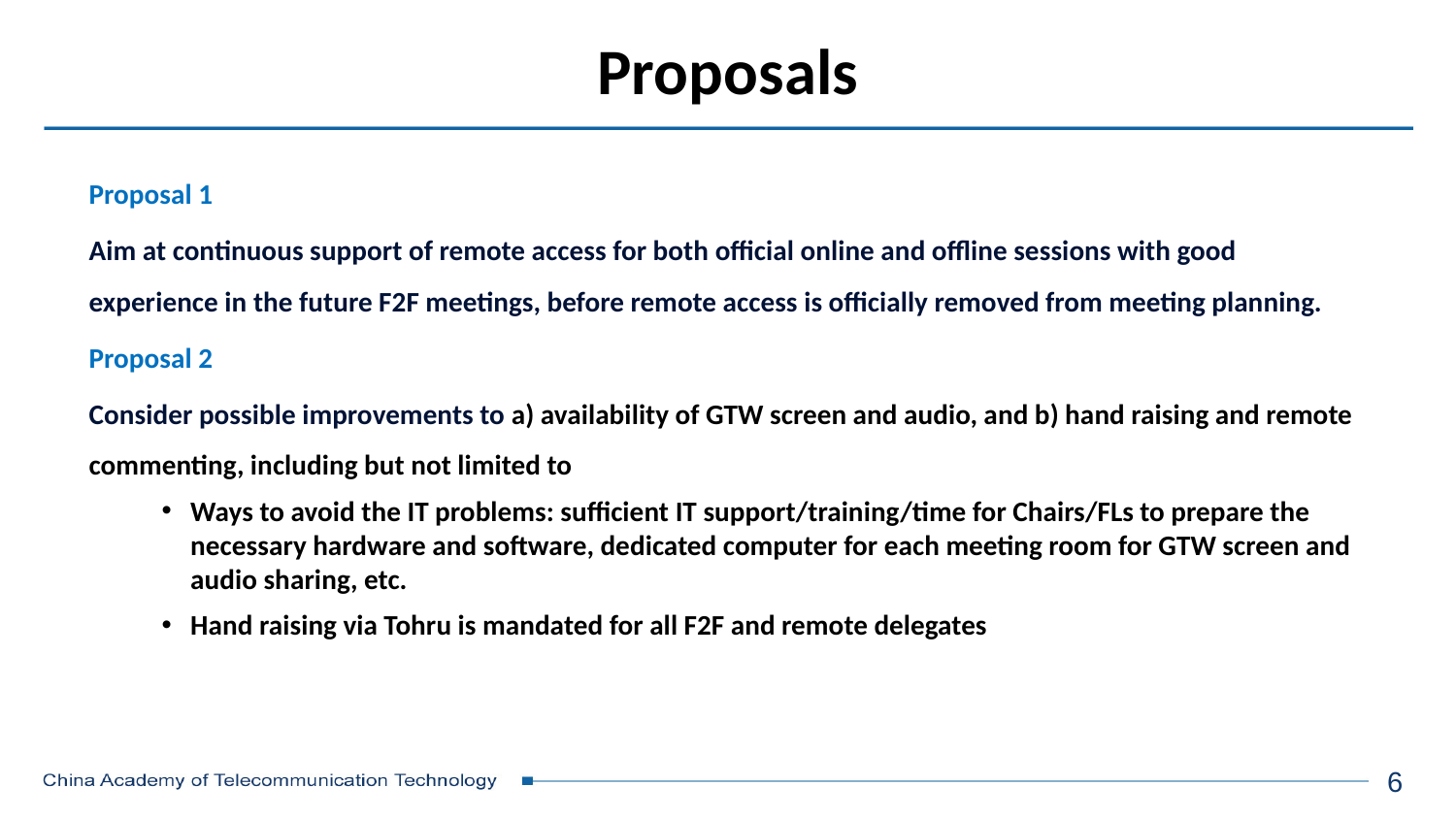

# Proposals
Proposal 1
Aim at continuous support of remote access for both official online and offline sessions with good experience in the future F2F meetings, before remote access is officially removed from meeting planning.
Proposal 2
Consider possible improvements to a) availability of GTW screen and audio, and b) hand raising and remote commenting, including but not limited to
Ways to avoid the IT problems: sufficient IT support/training/time for Chairs/FLs to prepare the necessary hardware and software, dedicated computer for each meeting room for GTW screen and audio sharing, etc.
Hand raising via Tohru is mandated for all F2F and remote delegates

6